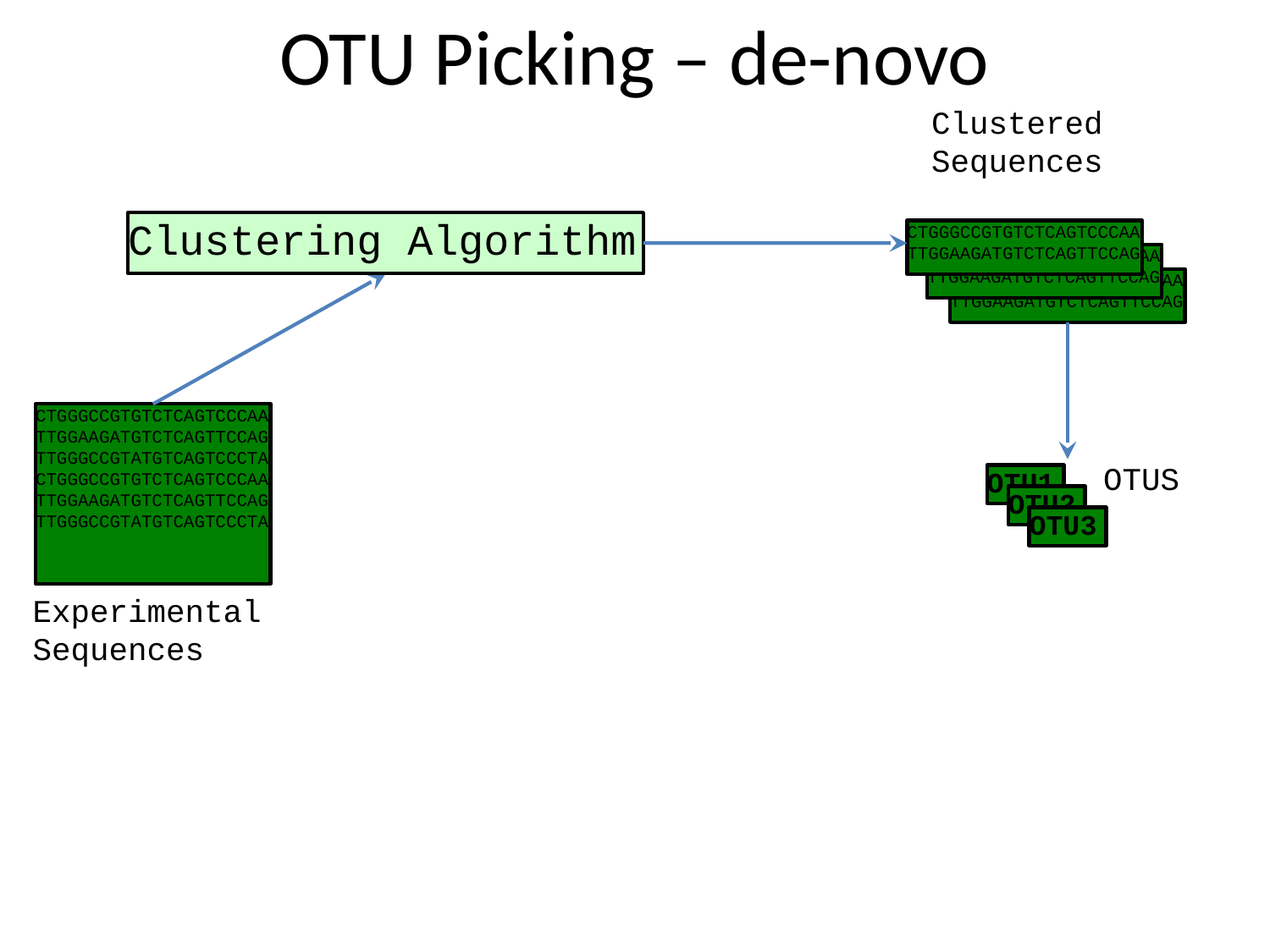

# OTU Picking – de-novo
Clustered Sequences
Clustering Algorithm
CTGGGCCGTGTCTCAGTCCCAA
TTGGAAGATGTCTCAGTTCCAG
CTGGGCCGTGTCTCAGTCCCAA
TTGGAAGATGTCTCAGTTCCAG
CTGGGCCGTGTCTCAGTCCCAA
TTGGAAGATGTCTCAGTTCCAG
CTGGGCCGTGTCTCAGTCCCAA
TTGGAAGATGTCTCAGTTCCAG
TTGGGCCGTATGTCAGTCCCTA
CTGGGCCGTGTCTCAGTCCCAA
TTGGAAGATGTCTCAGTTCCAG
TTGGGCCGTATGTCAGTCCCTA

OTUS
OTU1
OTU2
OTU3
Experimental Sequences